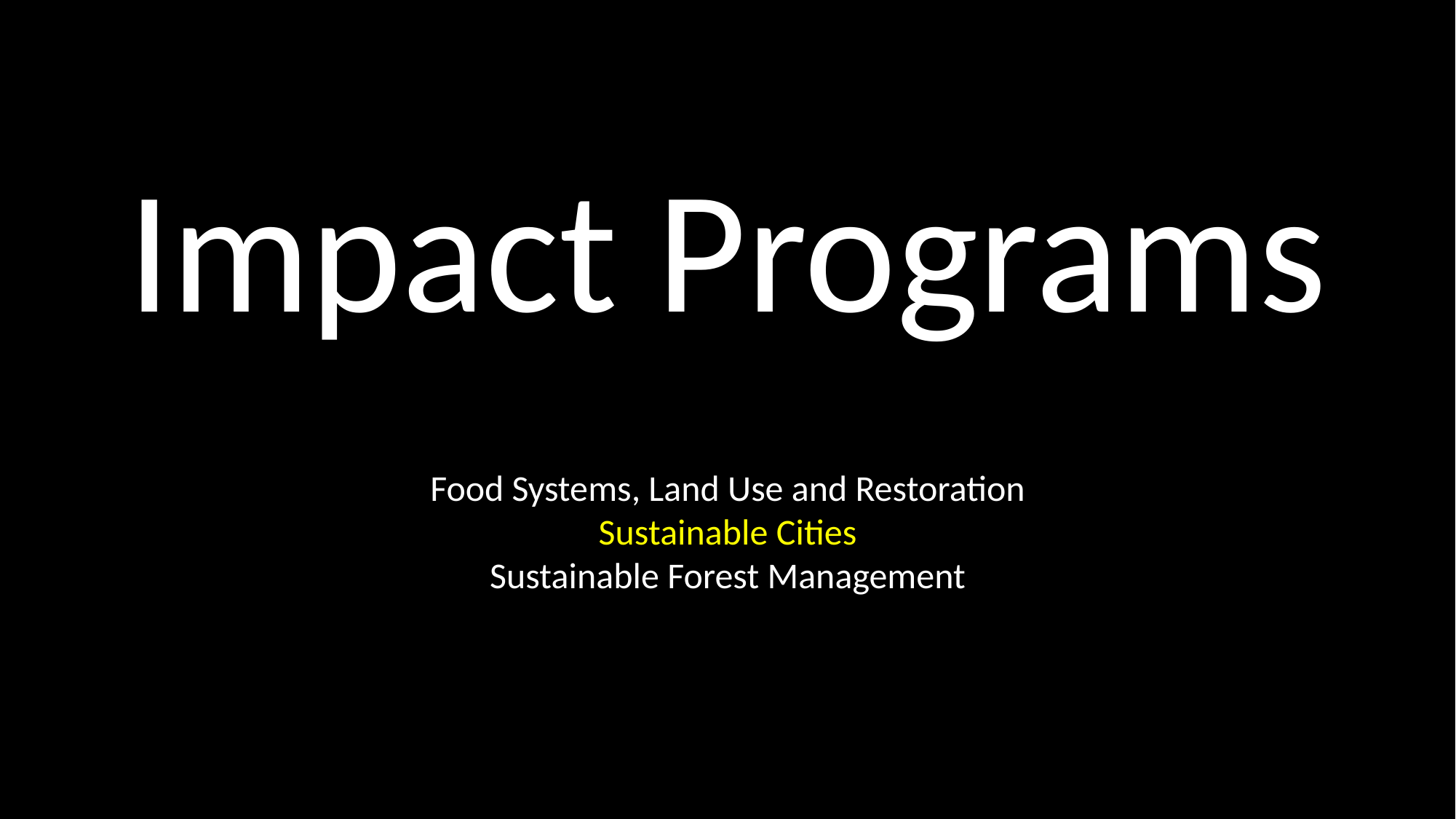

# Impact Programs
Food Systems, Land Use and Restoration
Sustainable Cities
Sustainable Forest Management